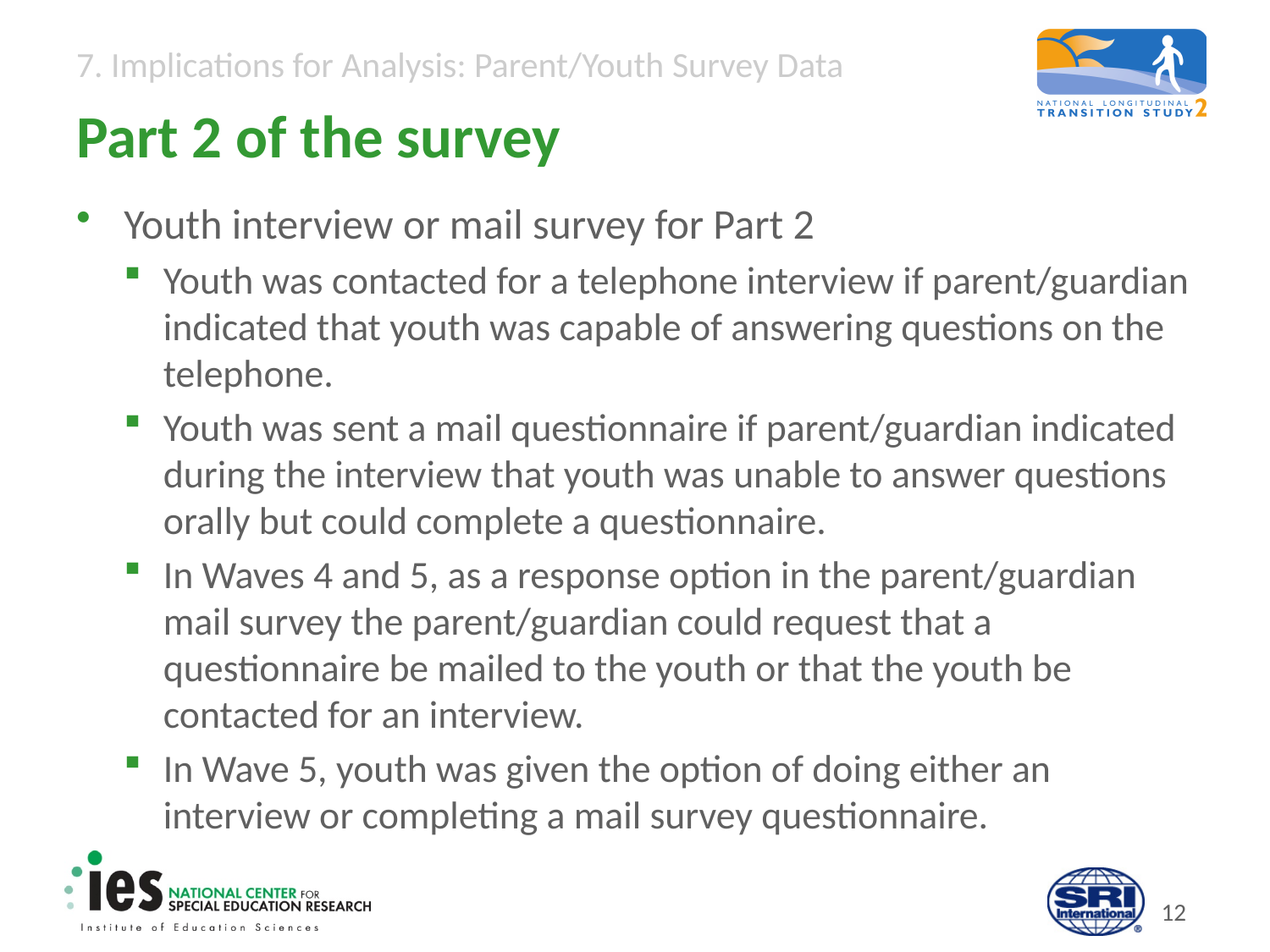

# Part 2 of the survey
Youth interview or mail survey for Part 2
Youth was contacted for a telephone interview if parent/guardian indicated that youth was capable of answering questions on the telephone.
Youth was sent a mail questionnaire if parent/guardian indicated during the interview that youth was unable to answer questions orally but could complete a questionnaire.
In Waves 4 and 5, as a response option in the parent/guardian mail survey the parent/guardian could request that a questionnaire be mailed to the youth or that the youth be contacted for an interview.
In Wave 5, youth was given the option of doing either an interview or completing a mail survey questionnaire.
12